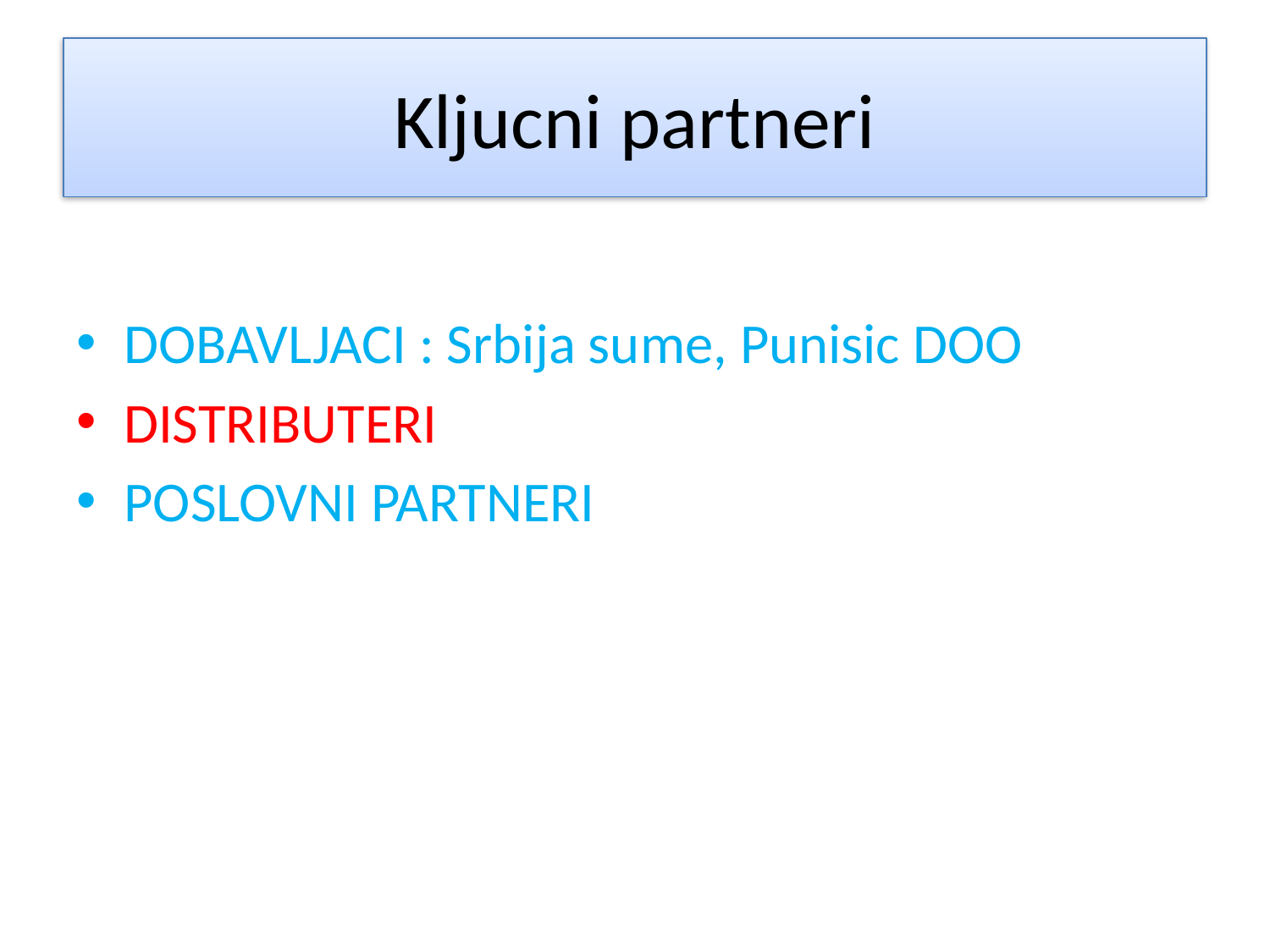

# Kljucni partneri

DOBAVLJACI : Srbija sume, Punisic DOO
DISTRIBUTERI
POSLOVNI PARTNERI